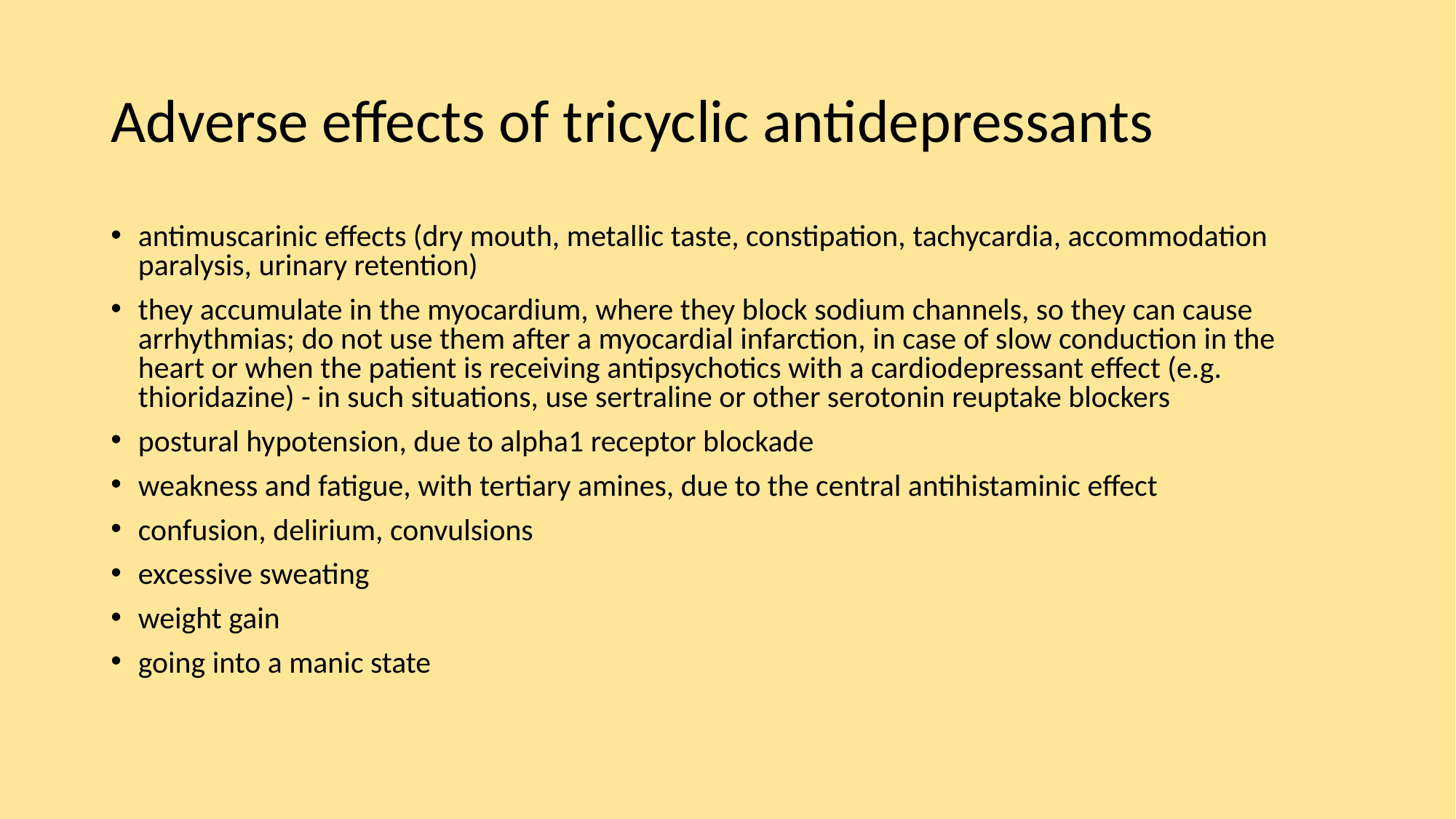

# Adverse effects of tricyclic antidepressants
antimuscarinic effects (dry mouth, metallic taste, constipation, tachycardia, accommodation paralysis, urinary retention)
they accumulate in the myocardium, where they block sodium channels, so they can cause arrhythmias; do not use them after a myocardial infarction, in case of slow conduction in the heart or when the patient is receiving antipsychotics with a cardiodepressant effect (e.g. thioridazine) - in such situations, use sertraline or other serotonin reuptake blockers
postural hypotension, due to alpha1 receptor blockade
weakness and fatigue, with tertiary amines, due to the central antihistaminic effect
confusion, delirium, convulsions
excessive sweating
weight gain
going into a manic state